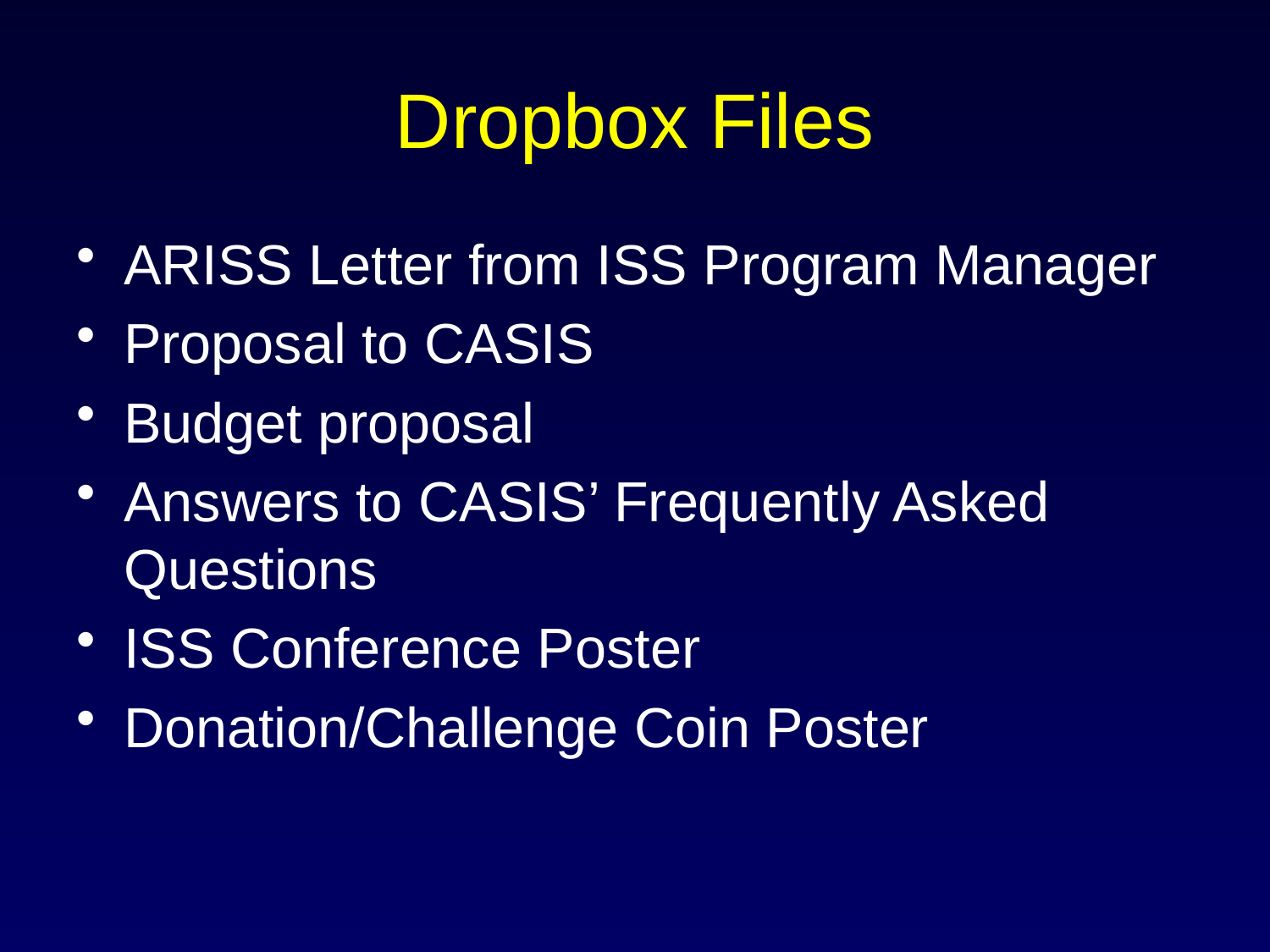

# Dropbox Files
ARISS Letter from ISS Program Manager
Proposal to CASIS
Budget proposal
Answers to CASIS’ Frequently Asked Questions
ISS Conference Poster
Donation/Challenge Coin Poster